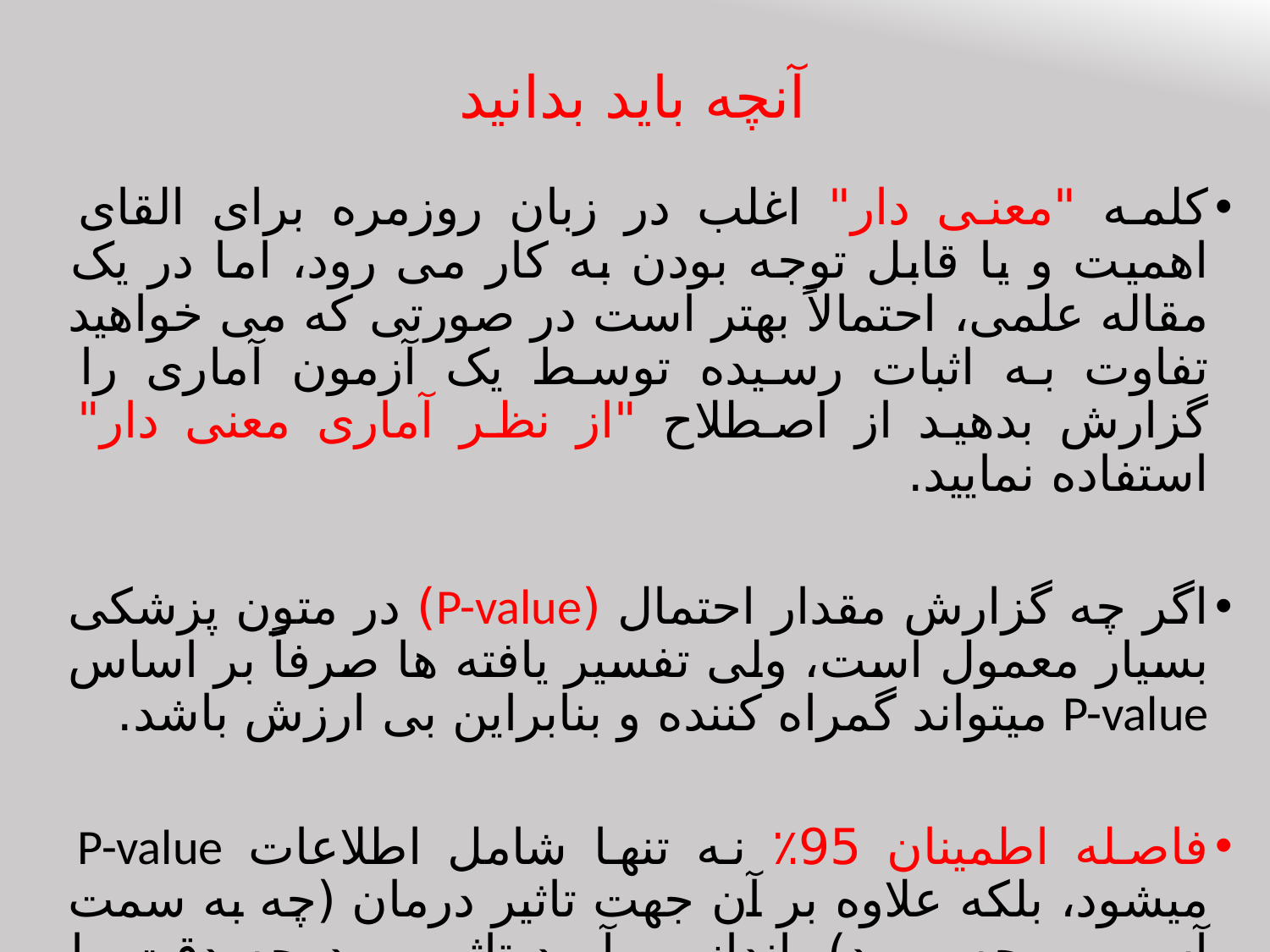

# آنچه باید بدانید
کلمه "معنی دار" اغلب در زبان روزمره برای القای اهمیت و یا قابل توجه بودن به کار می رود، اما در یک مقاله علمی، احتمالاً بهتر است در صورتی که می خواهید تفاوت به اثبات رسیده توسط یک آزمون آماری را گزارش بدهید از اصطلاح "از نظر آماری معنی دار" استفاده نمایید.

اگر چه گزارش مقدار احتمال (P-value) در متون پزشکی بسیار معمول است، ولی تفسیر یافته ها صرفاً بر اساس P-value می‎تواند گمراه کننده و بنابراین بی ارزش باشد.

فاصله اطمینان 95٪ نه تنها شامل اطلاعات P-value می‎شود، بلکه علاوه بر آن جهت تاثیر درمان (چه به سمت آسیب و چه بهبود)، اندازه برآورد تاثیر، و درجه دقت را نشان می دهد.